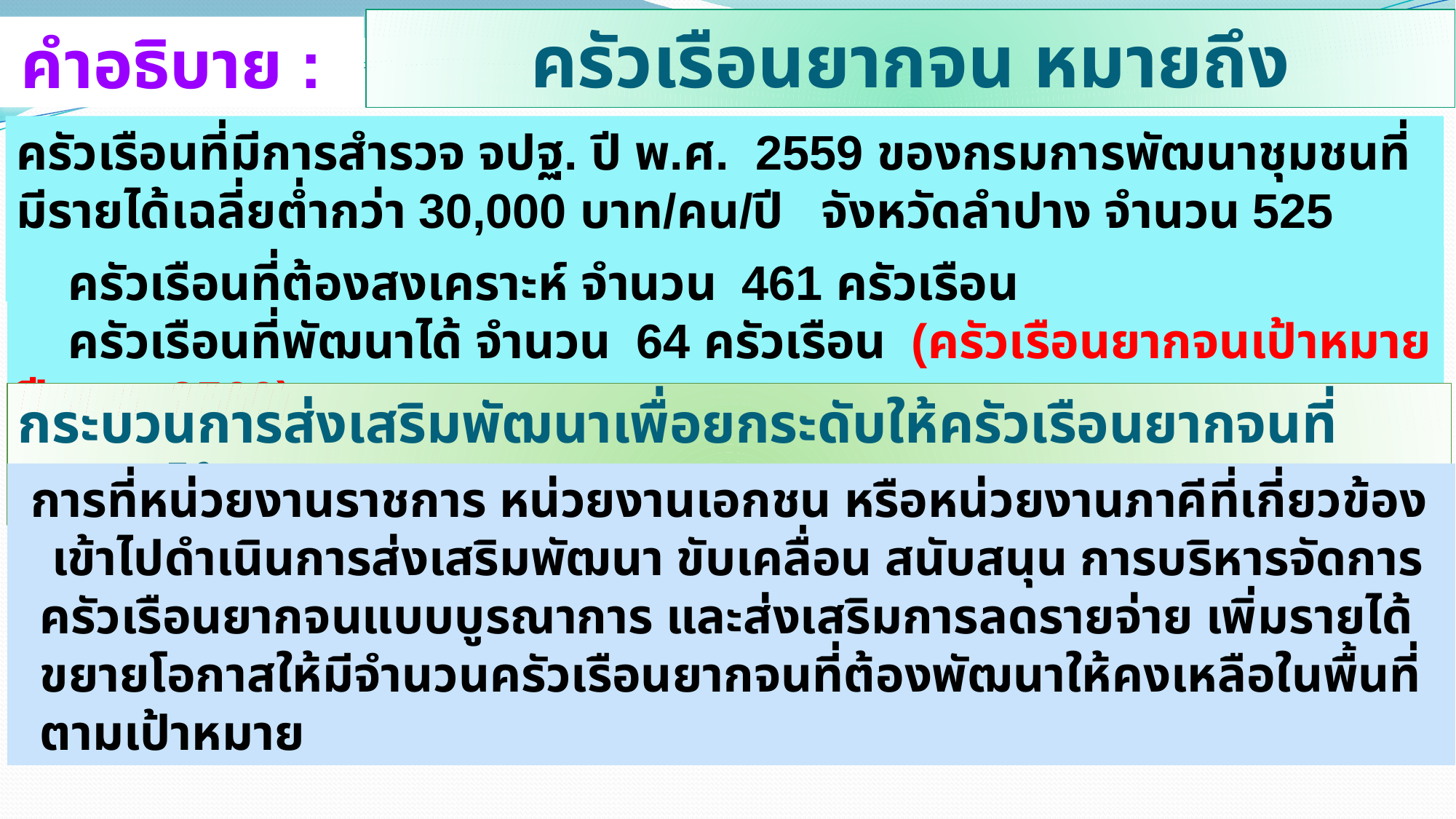

ครัวเรือนยากจน หมายถึง
คำอธิบาย ::
ครัวเรือนที่มีการสำรวจ จปฐ. ปี พ.ศ.  2559 ของกรมการพัฒนาชุมชนที่มีรายได้เฉลี่ยต่ำกว่า 30,000 บาท/คน/ปี   จังหวัดลำปาง จำนวน 525  ครัวเรือน
    ครัวเรือนที่ต้องสงเคราะห์ จำนวน  461 ครัวเรือน
    ครัวเรือนที่พัฒนาได้ จำนวน  64 ครัวเรือน  (ครัวเรือนยากจนเป้าหมาย ปี พ.ศ. 2560)
กระบวนการส่งเสริมพัฒนาเพื่อยกระดับให้ครัวเรือนยากจนที่พัฒนาได้ :
 การที่หน่วยงานราชการ หน่วยงานเอกชน หรือหน่วยงานภาคีที่เกี่ยวข้อง   เข้าไปดำเนินการส่งเสริมพัฒนา ขับเคลื่อน สนับสนุน การบริหารจัดการครัวเรือนยากจนแบบบูรณาการ และส่งเสริมการลดรายจ่าย เพิ่มรายได้ ขยายโอกาสให้มีจำนวนครัวเรือนยากจนที่ต้องพัฒนาให้คงเหลือในพื้นที่ตามเป้าหมาย